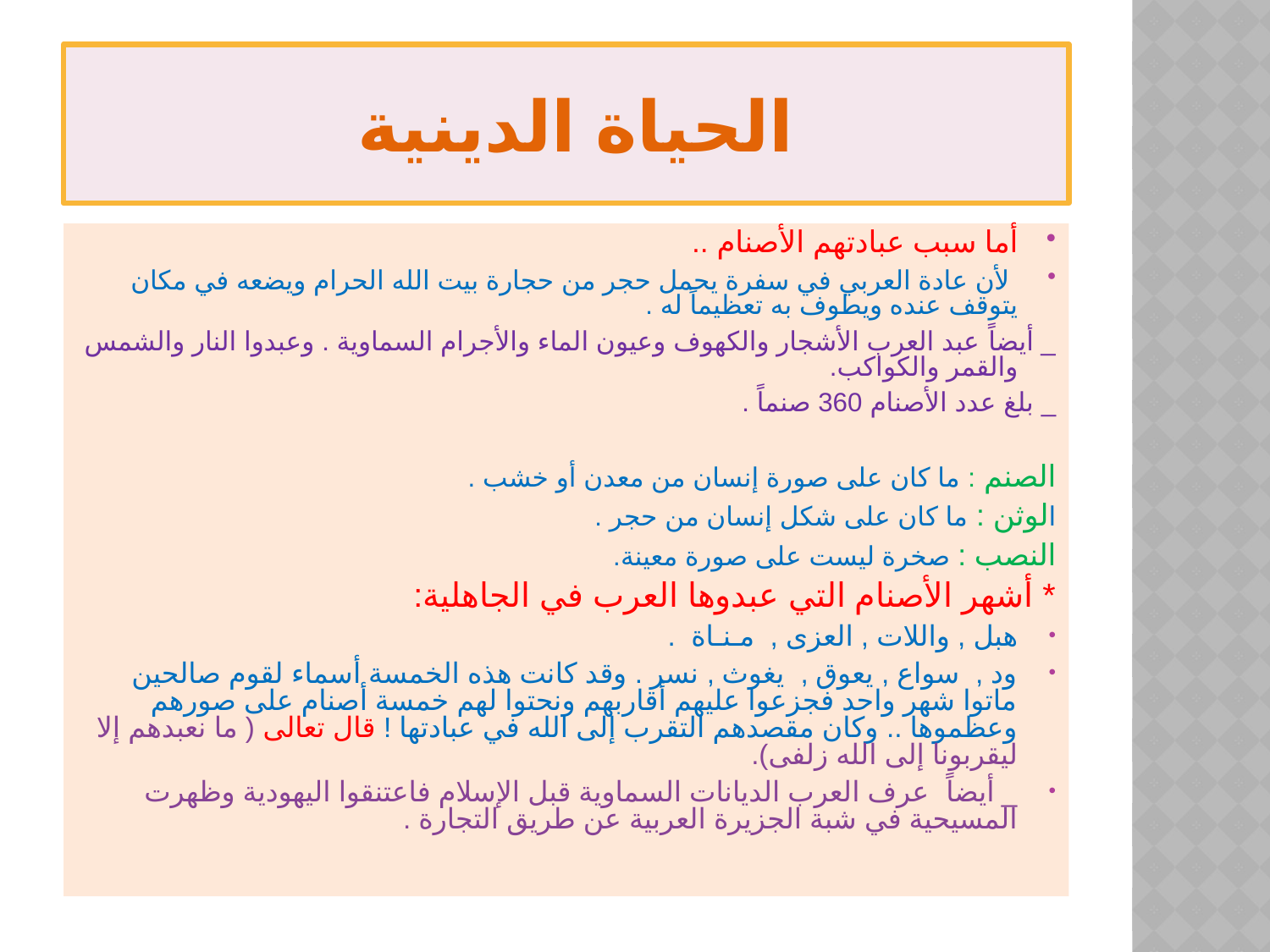

# الحياة الدينية
أما سبب عبادتهم الأصنام ..
 لأن عادة العربي في سفرة يحمل حجر من حجارة بيت الله الحرام ويضعه في مكان يتوقف عنده ويطوف به تعظيماً له .
_ أيضاً عبد العرب الأشجار والكهوف وعيون الماء والأجرام السماوية . وعبدوا النار والشمس والقمر والكواكب.
_ بلغ عدد الأصنام 360 صنماً .

الصنم : ما كان على صورة إنسان من معدن أو خشب .
الوثن : ما كان على شكل إنسان من حجر .
النصب : صخرة ليست على صورة معينة.
* أشهر الأصنام التي عبدوها العرب في الجاهلية:
هبل , واللات , العزى ,  مـنـاة  .
ود ,  سواع , يعوق ,  يغوث , نسر . وقد كانت هذه الخمسة أسماء لقوم صالحين ماتوا شهر واحد فجزعوا عليهم أقاربهم ونحتوا لهم خمسة أصنام على صورهم وعظموها .. وكان مقصدهم التقرب إلى الله في عبادتها ! قال تعالى ( ما نعبدهم إلا ليقربونا إلى الله زلفى).
_ أيضاً  عرف العرب الديانات السماوية قبل الإسلام فاعتنقوا اليهودية وظهرت المسيحية في شبة الجزيرة العربية عن طريق التجارة .